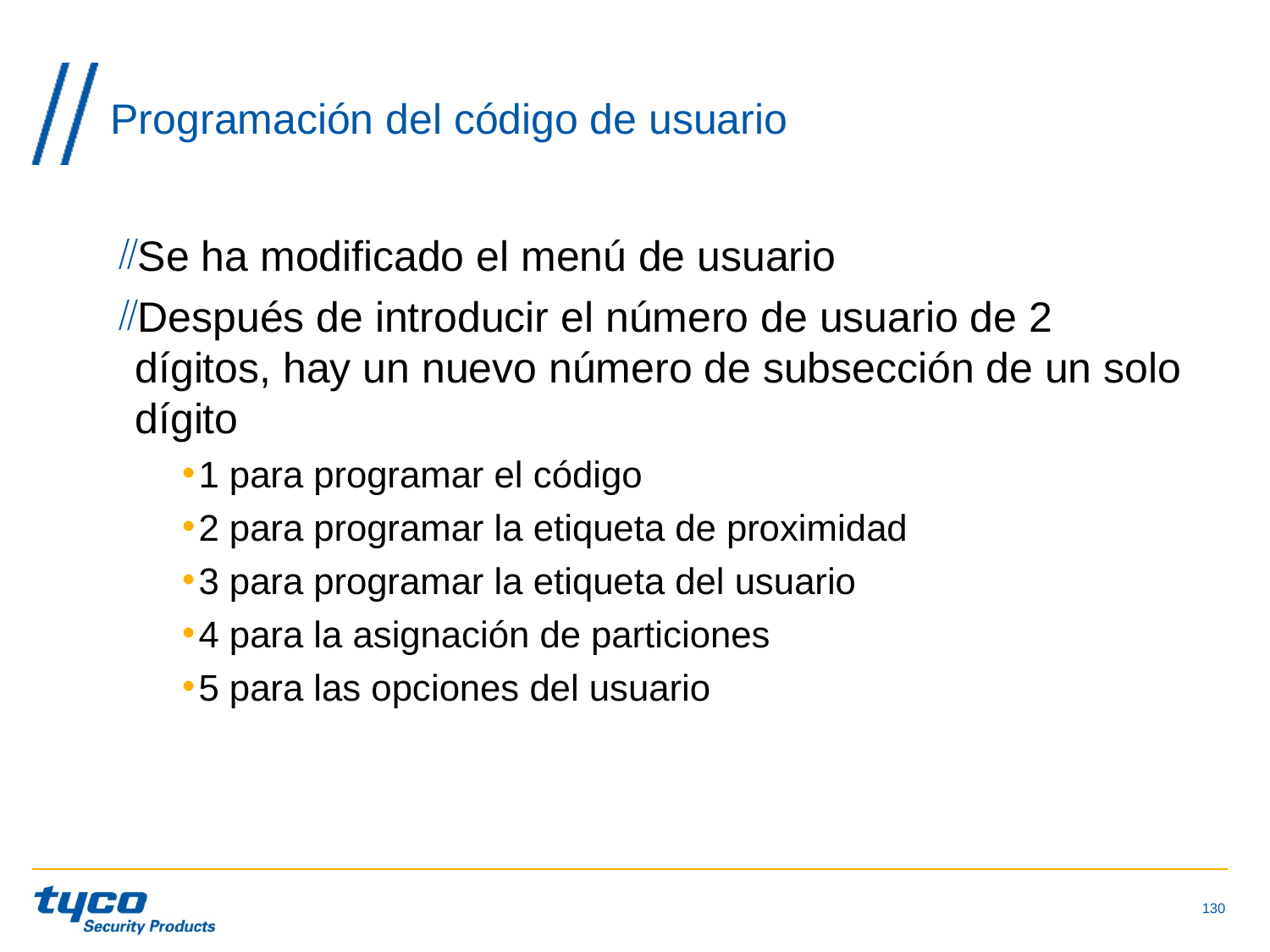

# Programación del código de usuario
Se ha modificado el menú de usuario
Después de introducir el número de usuario de 2 dígitos, hay un nuevo número de subsección de un solo dígito
1 para programar el código
2 para programar la etiqueta de proximidad
3 para programar la etiqueta del usuario
4 para la asignación de particiones
5 para las opciones del usuario
130